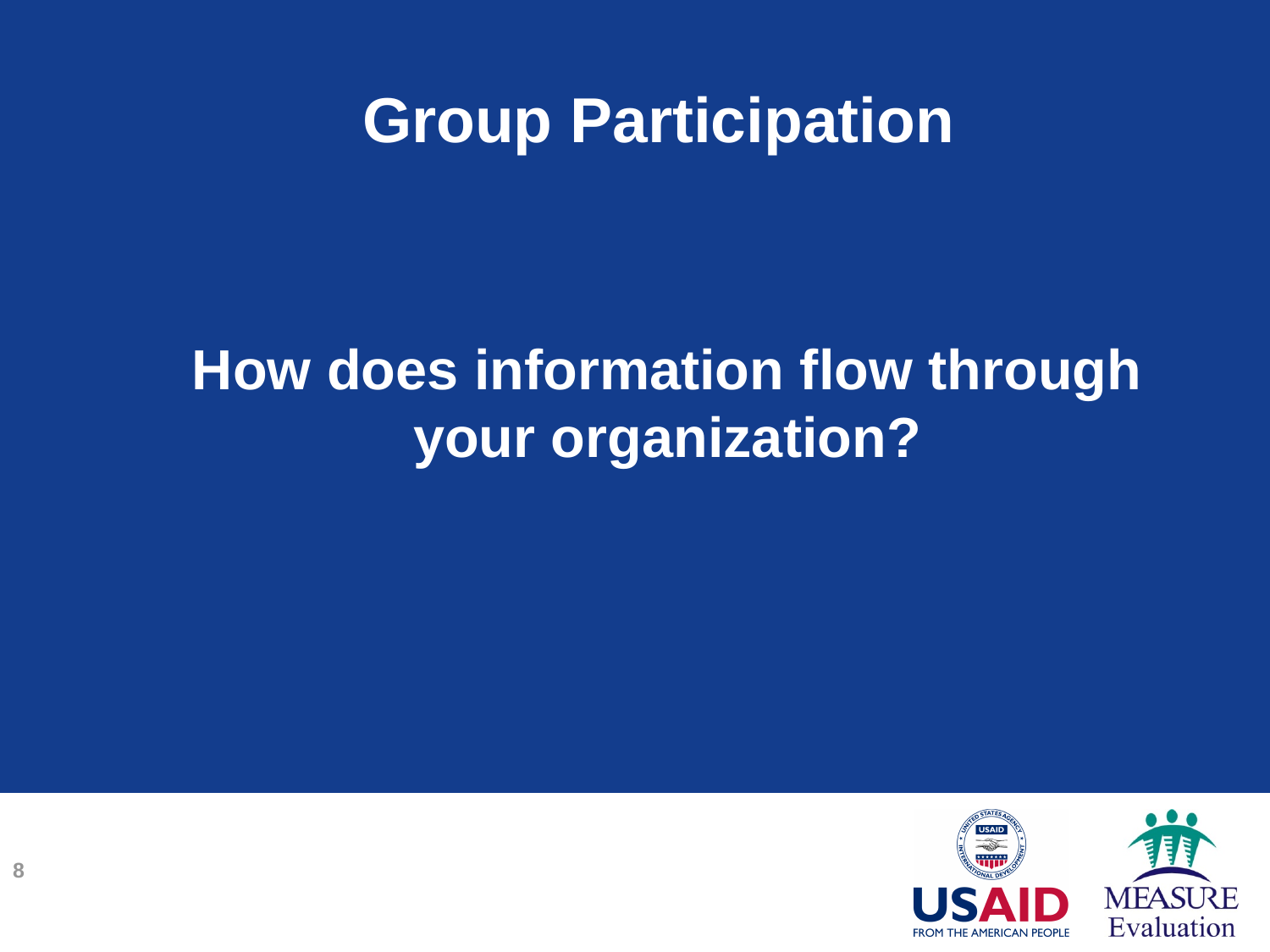

# Group Participation

How does information flow through your organization?
8